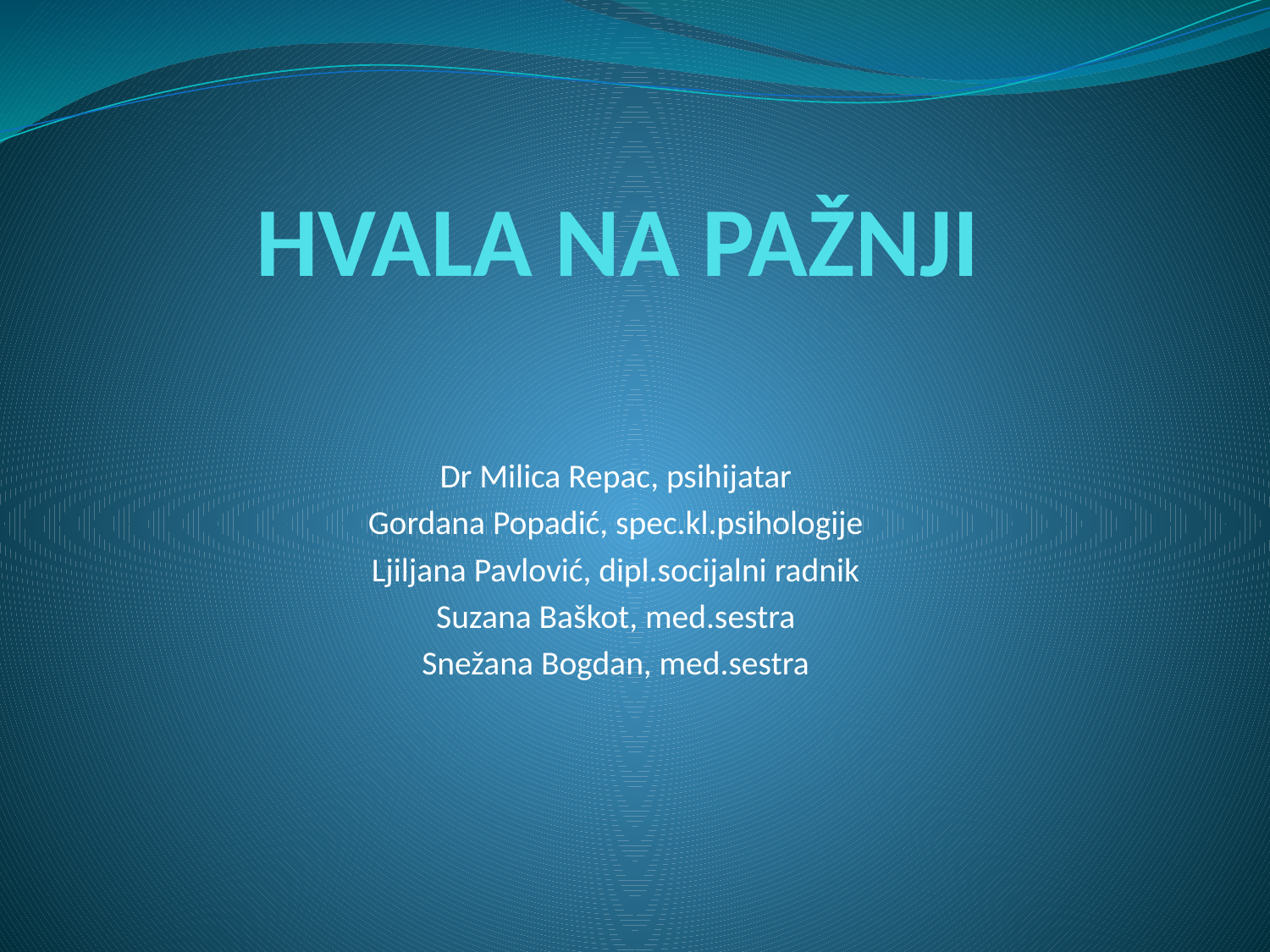

# HVALA NA PAŽNJI
Dr Milica Repac, psihijatar
Gordana Popadić, spec.kl.psihologije
Ljiljana Pavlović, dipl.socijalni radnik
Suzana Baškot, med.sestra
Snežana Bogdan, med.sestra